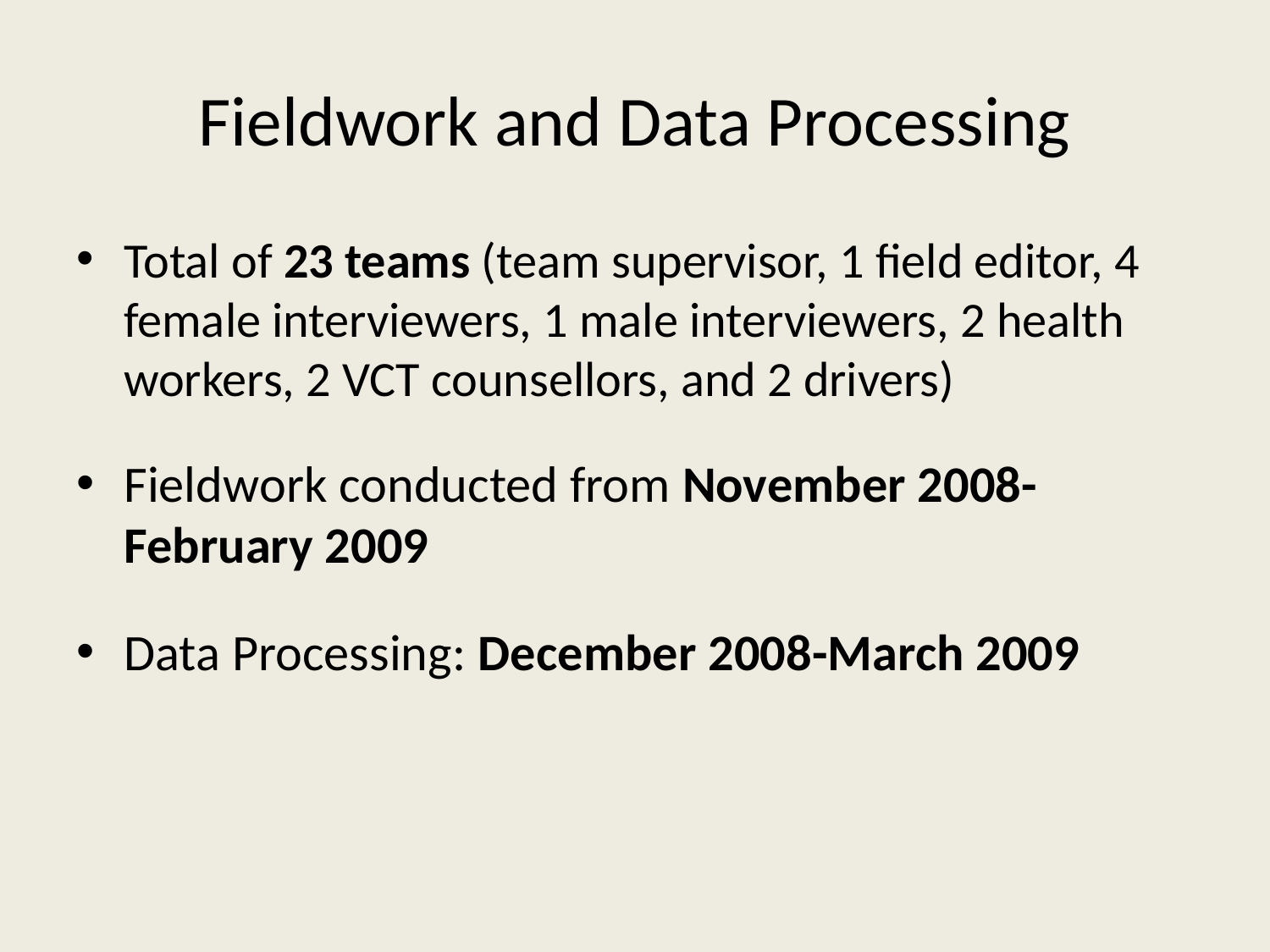

# Fieldwork and Data Processing
Total of 23 teams (team supervisor, 1 field editor, 4 female interviewers, 1 male interviewers, 2 health workers, 2 VCT counsellors, and 2 drivers)
Fieldwork conducted from November 2008- February 2009
Data Processing: December 2008-March 2009